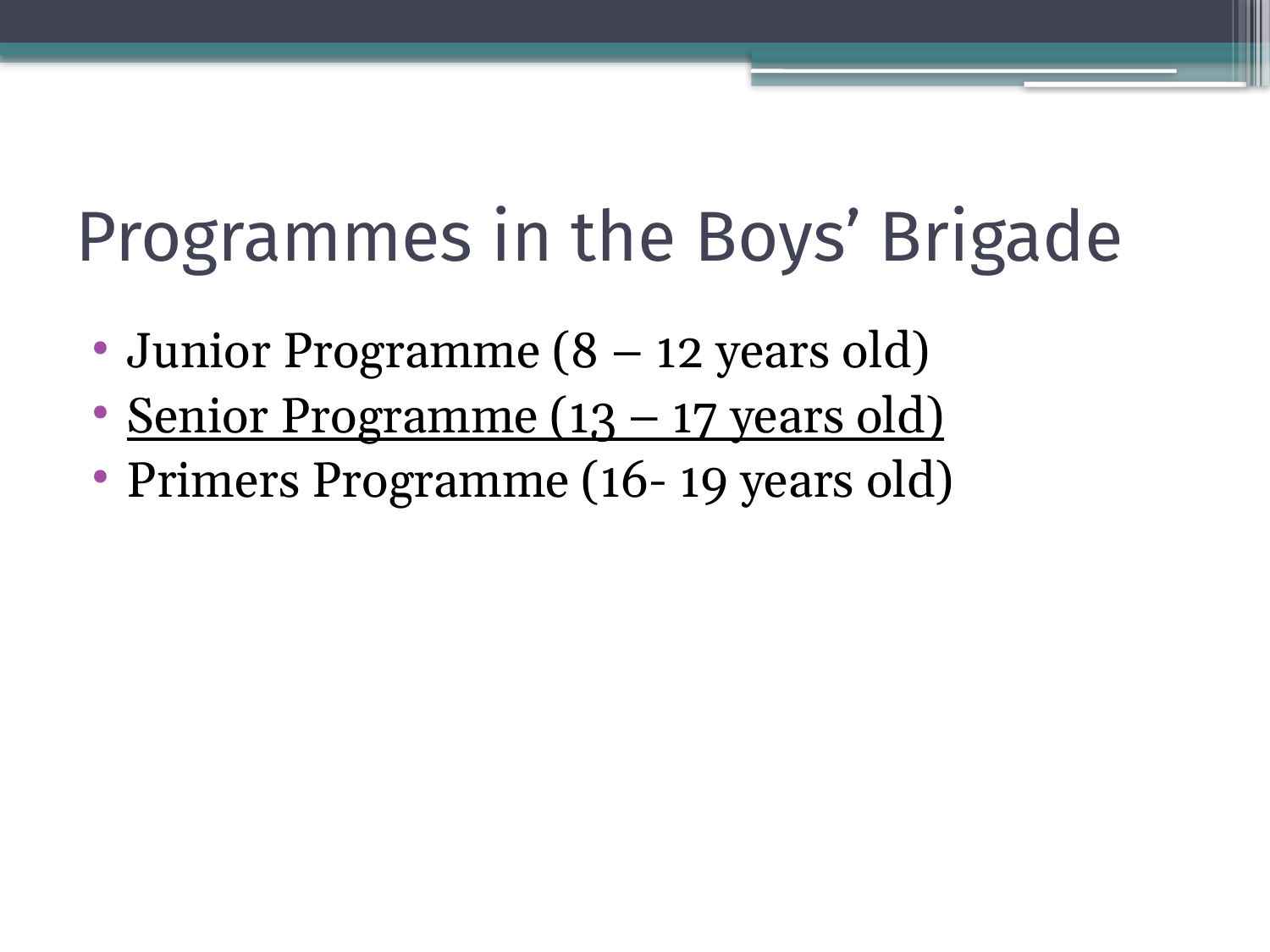

# Programmes in the Boys’ Brigade
Junior Programme (8 – 12 years old)
Senior Programme (13 – 17 years old)
Primers Programme (16- 19 years old)